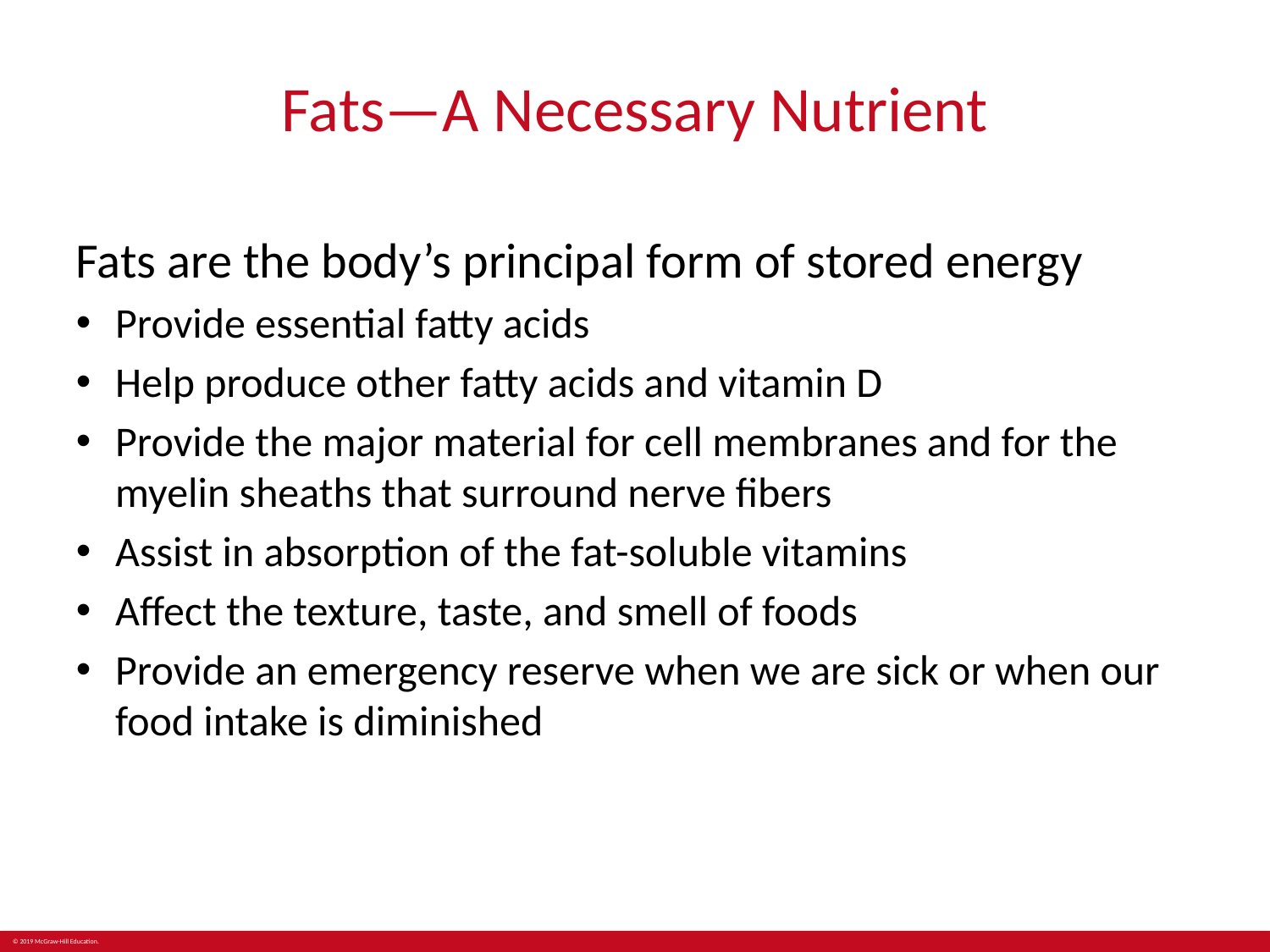

# Fats—A Necessary Nutrient
Fats are the body’s principal form of stored energy
Provide essential fatty acids
Help produce other fatty acids and vitamin D
Provide the major material for cell membranes and for the myelin sheaths that surround nerve fibers
Assist in absorption of the fat-soluble vitamins
Affect the texture, taste, and smell of foods
Provide an emergency reserve when we are sick or when our food intake is diminished